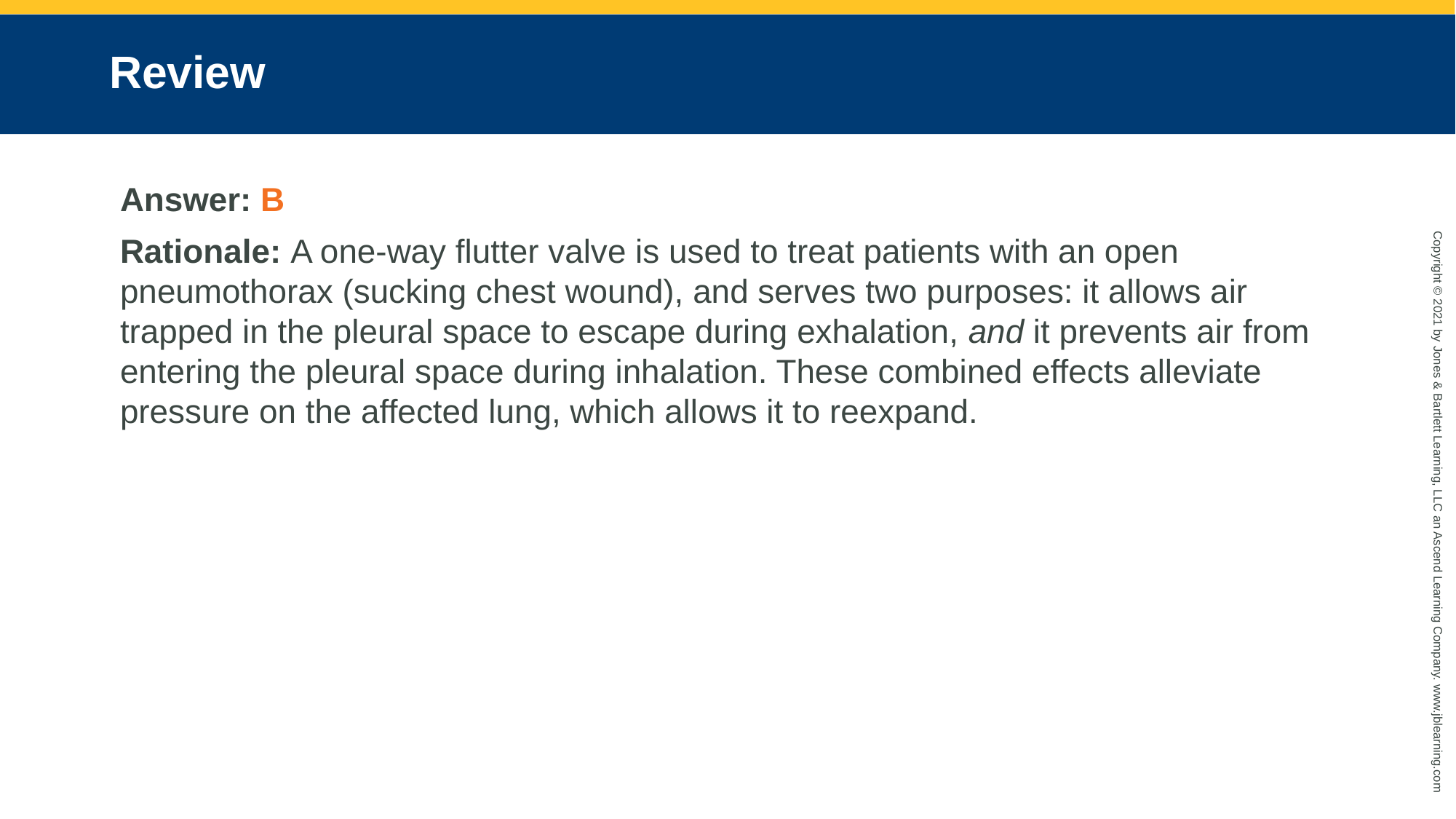

# Review
Answer: B
Rationale: A one-way flutter valve is used to treat patients with an open pneumothorax (sucking chest wound), and serves two purposes: it allows air trapped in the pleural space to escape during exhalation, and it prevents air from entering the pleural space during inhalation. These combined effects alleviate pressure on the affected lung, which allows it to reexpand.